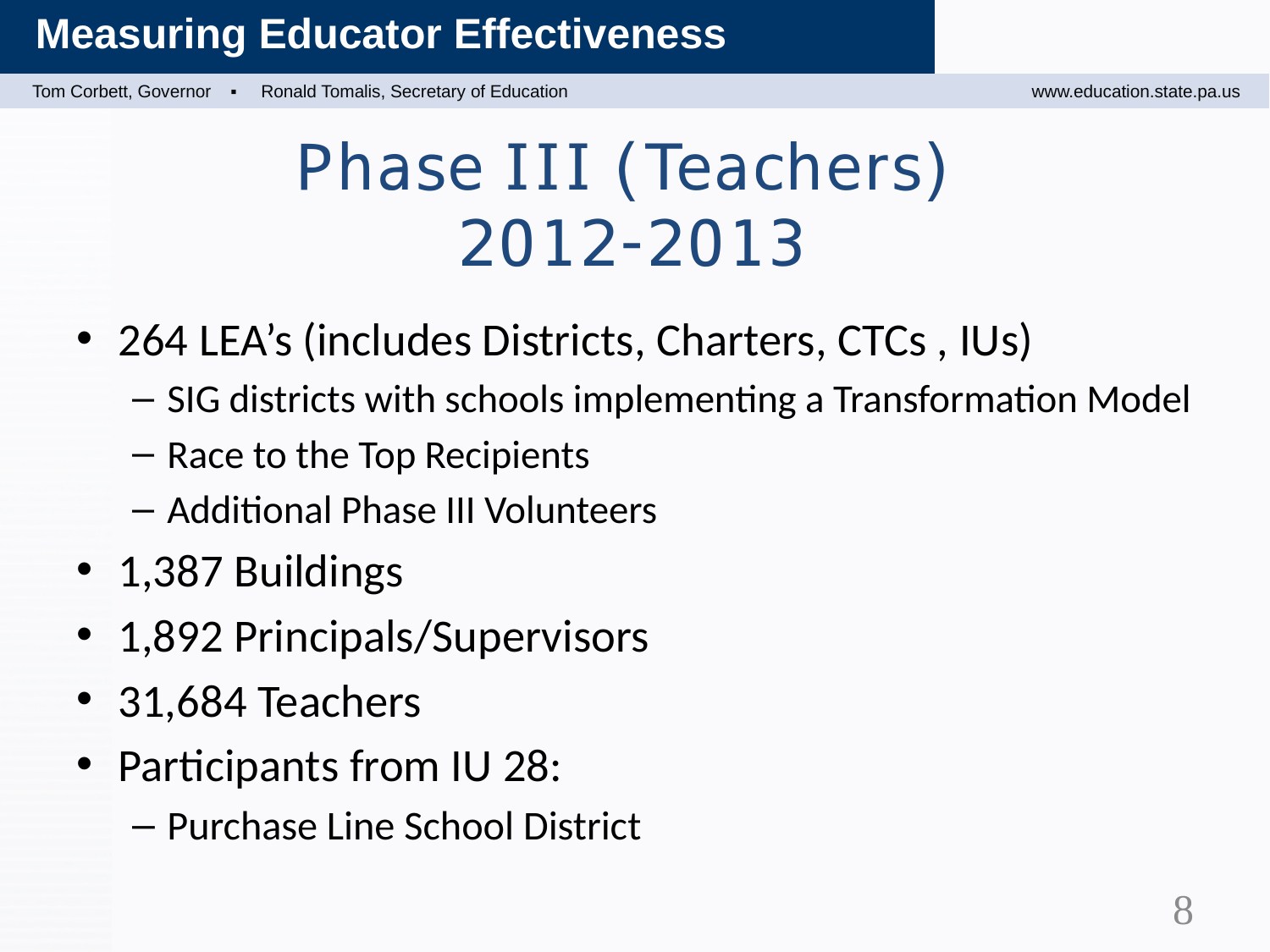

# Phase III (Teachers) 2012-2013
264 LEA’s (includes Districts, Charters, CTCs , IUs)
SIG districts with schools implementing a Transformation Model
Race to the Top Recipients
Additional Phase III Volunteers
1,387 Buildings
1,892 Principals/Supervisors
31,684 Teachers
Participants from IU 28:
Purchase Line School District

8